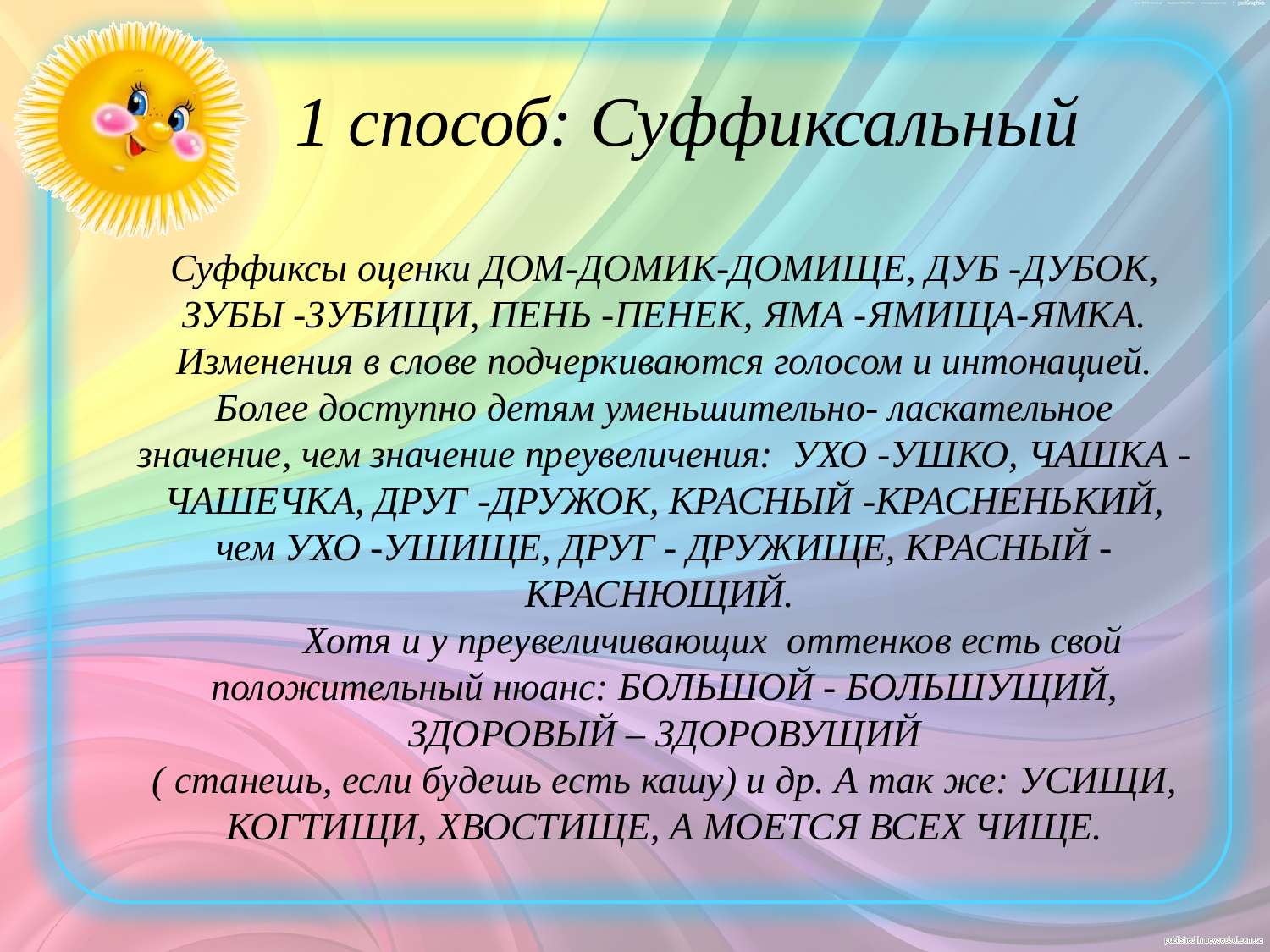

1 способ: Суффиксальный
# Суффиксы оценки ДОМ-ДОМИК-ДОМИЩЕ, ДУБ -ДУБОК, ЗУБЫ -ЗУБИЩИ, ПЕНЬ -ПЕНЕК, ЯМА -ЯМИЩА-ЯМКА. Изменения в слове подчеркиваются голосом и интонацией. Более доступно детям уменьшительно- ласкательное значение, чем значение преувеличения:  УХО -УШКО, ЧАШКА -ЧАШЕЧКА, ДРУГ -ДРУЖОК, КРАСНЫЙ -КРАСНЕНЬКИЙ, чем УХО -УШИЩЕ, ДРУГ - ДРУЖИЩЕ, КРАСНЫЙ - КРАСНЮЩИЙ. Хотя и у преувеличивающих  оттенков есть свой положительный нюанс: БОЛЬШОЙ - БОЛЬШУЩИЙ, ЗДОРОВЫЙ – ЗДОРОВУЩИЙ ( станешь, если будешь есть кашу) и др. А так же: УСИЩИ, КОГТИЩИ, ХВОСТИЩЕ, А МОЕТСЯ ВСЕХ ЧИЩЕ.